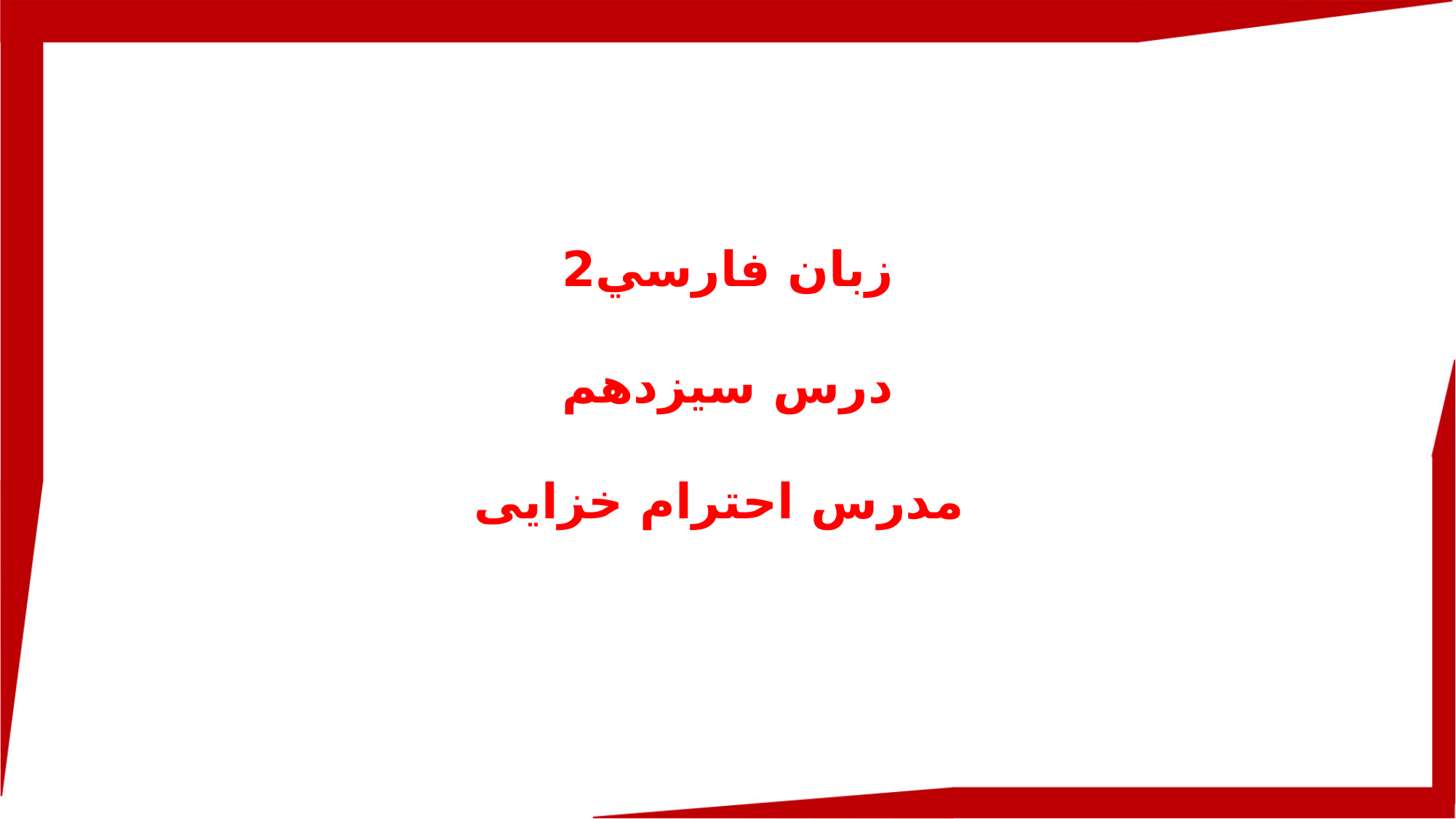

زبان فارسي2
درس سیزدهم
مدرس احترام خزایی